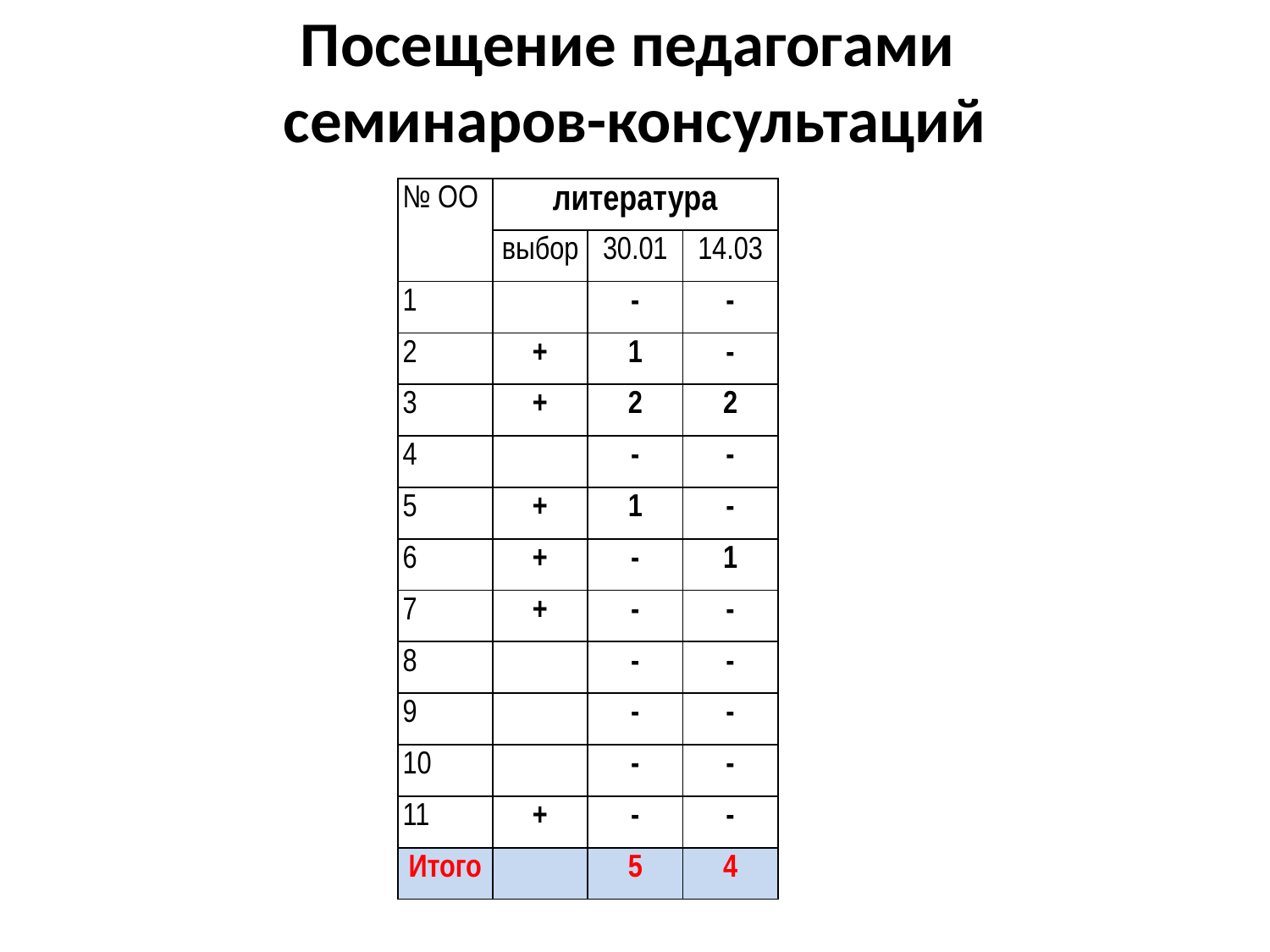

# Посещение педагогами семинаров-консультаций
| № ОО | литература |  |  |
| --- | --- | --- | --- |
|  | выбор | 30.01 | 14.03 |
| 1 |  | - | - |
| 2 | + | 1 | - |
| 3 | + | 2 | 2 |
| 4 |  | - | - |
| 5 | + | 1 | - |
| 6 | + | - | 1 |
| 7 | + | - | - |
| 8 |  | - | - |
| 9 |  | - | - |
| 10 |  | - | - |
| 11 | + | - | - |
| Итого |  | 5 | 4 |